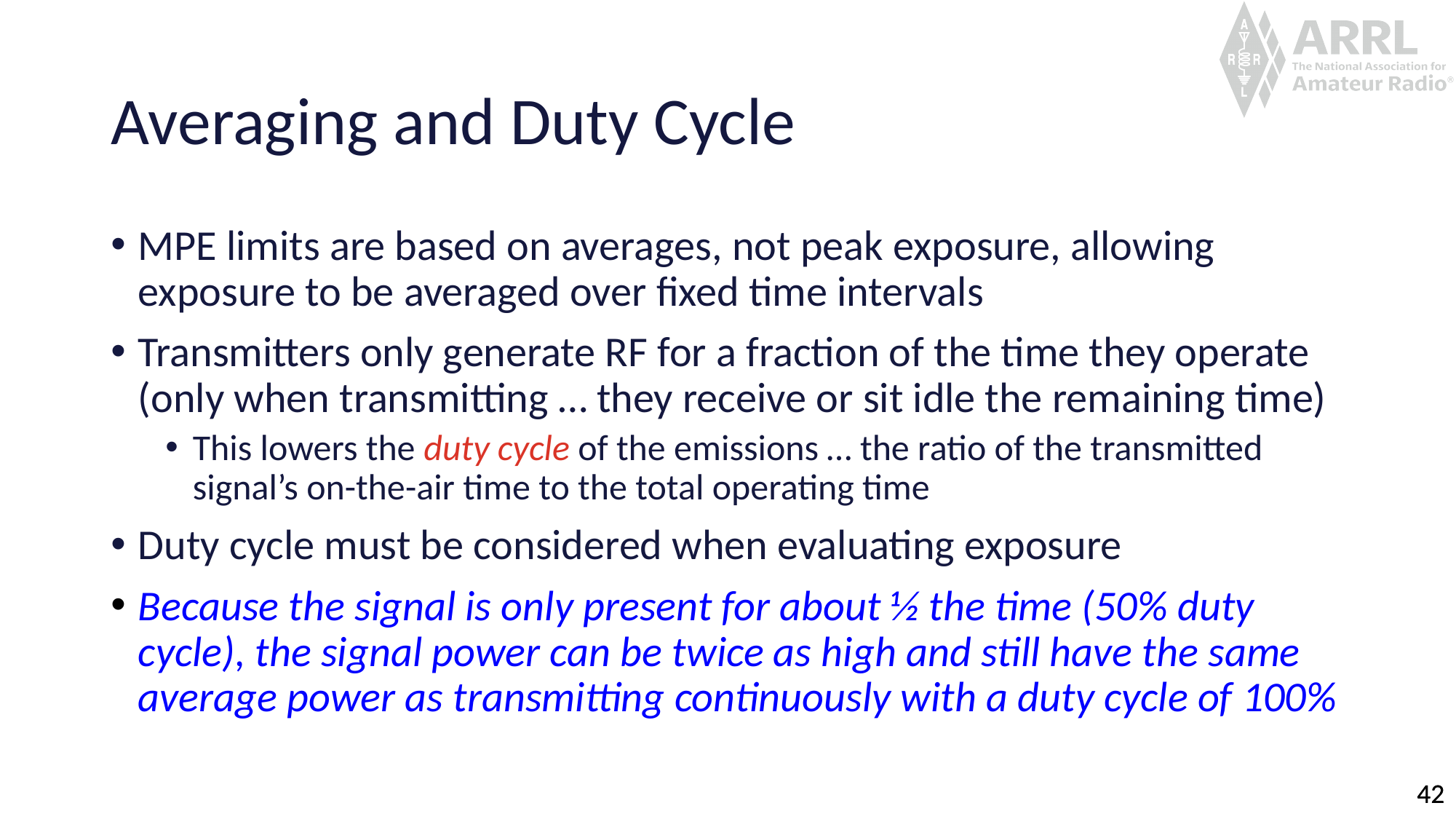

# Averaging and Duty Cycle
MPE limits are based on averages, not peak exposure, allowing exposure to be averaged over fixed time intervals
Transmitters only generate RF for a fraction of the time they operate (only when transmitting … they receive or sit idle the remaining time)
This lowers the duty cycle of the emissions … the ratio of the transmitted signal’s on-the-air time to the total operating time
Duty cycle must be considered when evaluating exposure
Because the signal is only present for about ½ the time (50% duty cycle), the signal power can be twice as high and still have the same average power as transmitting continuously with a duty cycle of 100%